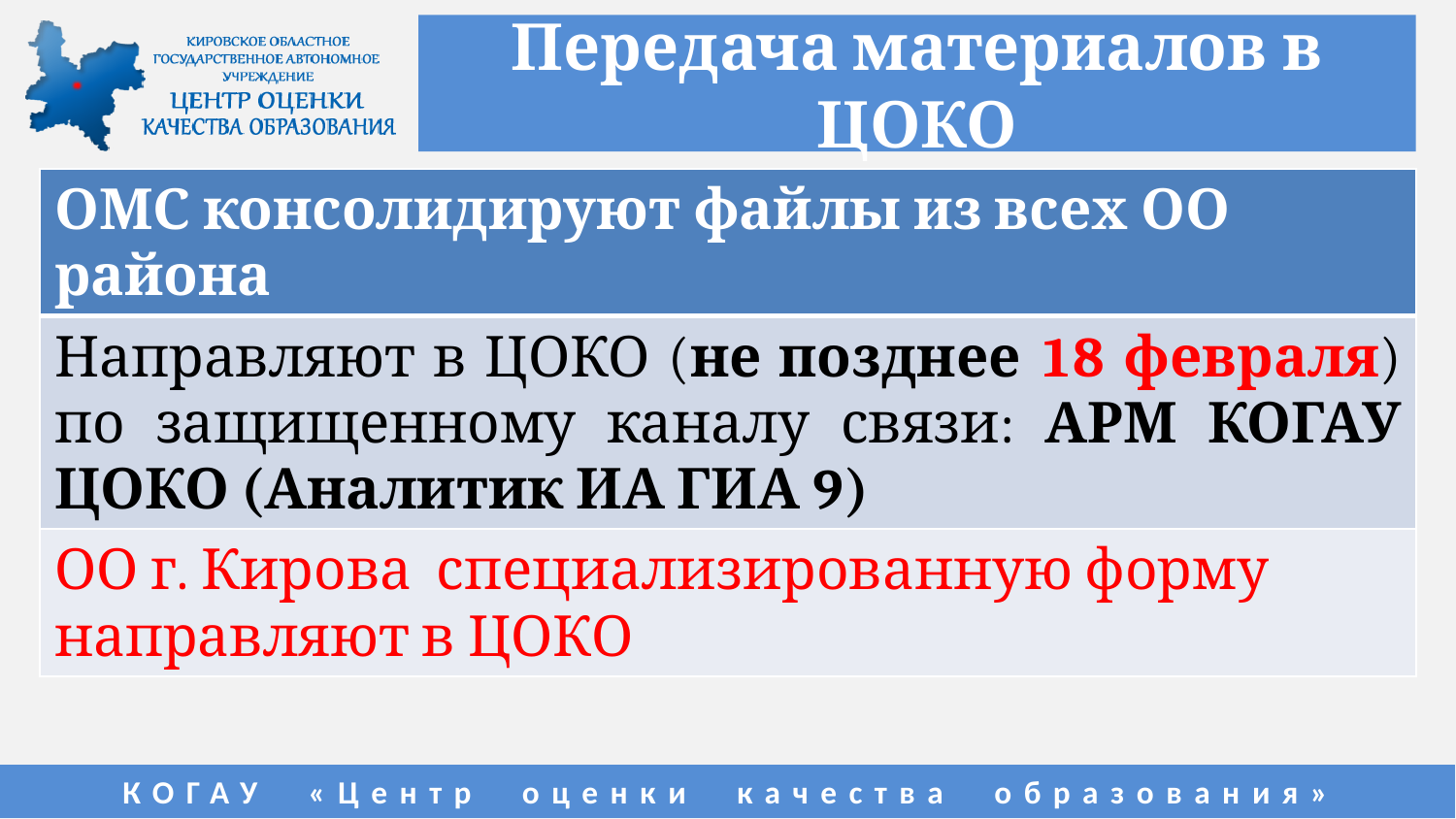

# Передача материалов в ЦОКО
| ОМС консолидируют файлы из всех ОО района |
| --- |
| Направляют в ЦОКО (не позднее 18 февраля) по защищенному каналу связи: АРМ КОГАУ ЦОКО (Аналитик ИА ГИА 9) |
| ОО г. Кирова специализированную форму направляют в ЦОКО |